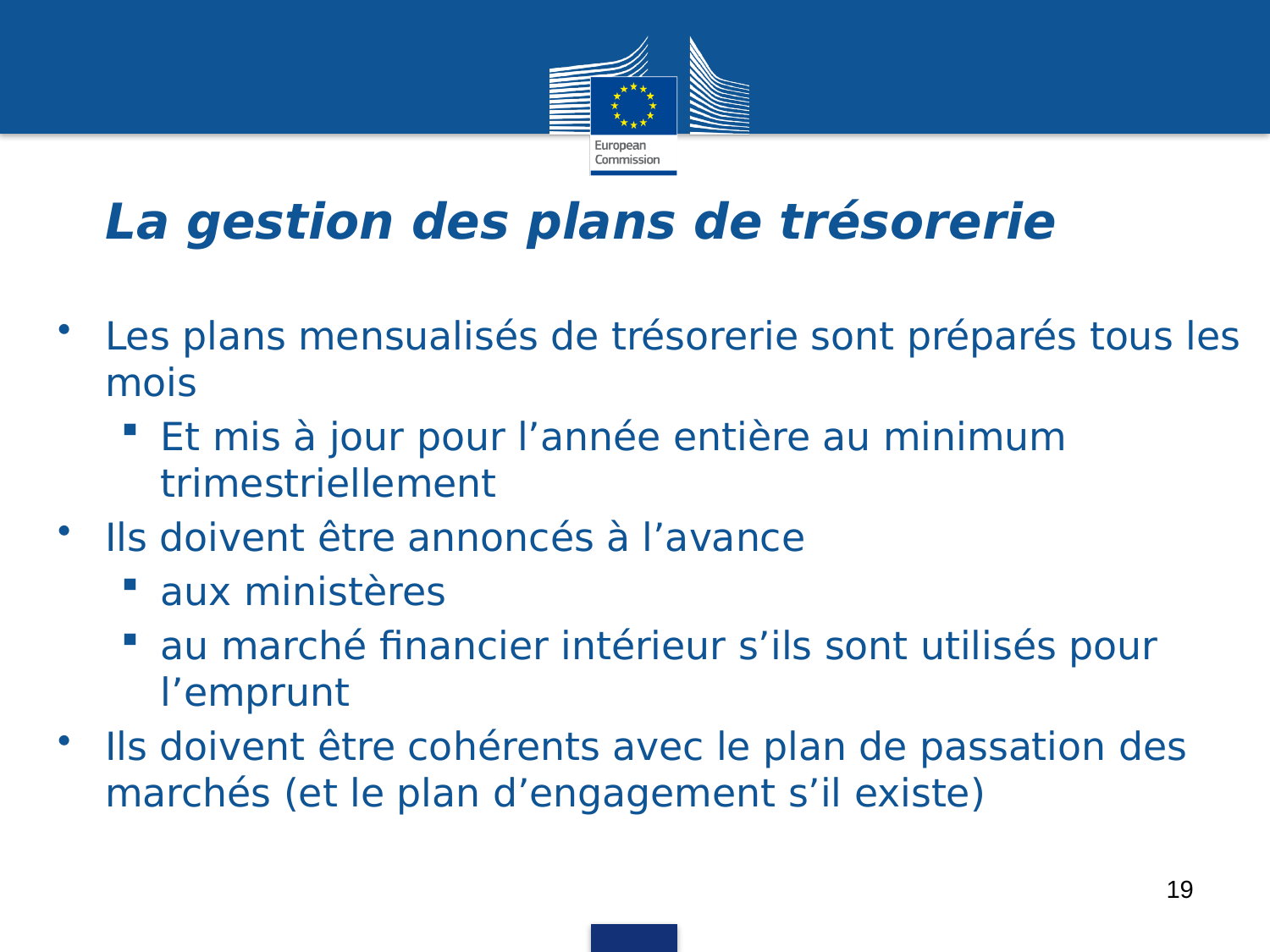

# Some issues
La gestion des plans de trésorerie

Les plans mensualisés de trésorerie sont préparés tous les mois
Et mis à jour pour l’année entière au minimum trimestriellement
Ils doivent être annoncés à l’avance
aux ministères
au marché financier intérieur s’ils sont utilisés pour l’emprunt
Ils doivent être cohérents avec le plan de passation des marchés (et le plan d’engagement s’il existe)
19